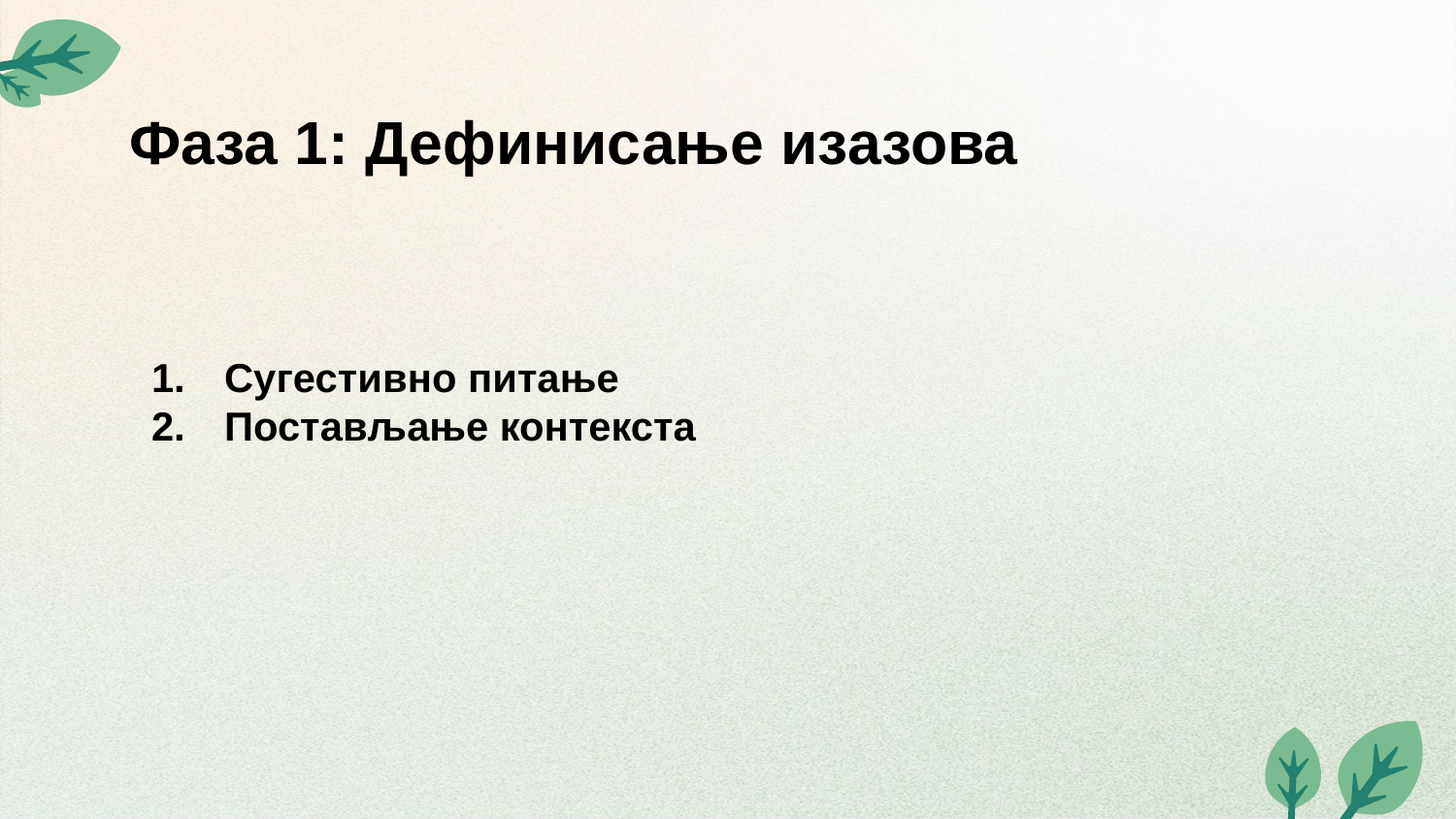

# Фаза 1: Дефинисање изазова
Сугестивно питање
Постављање контекста